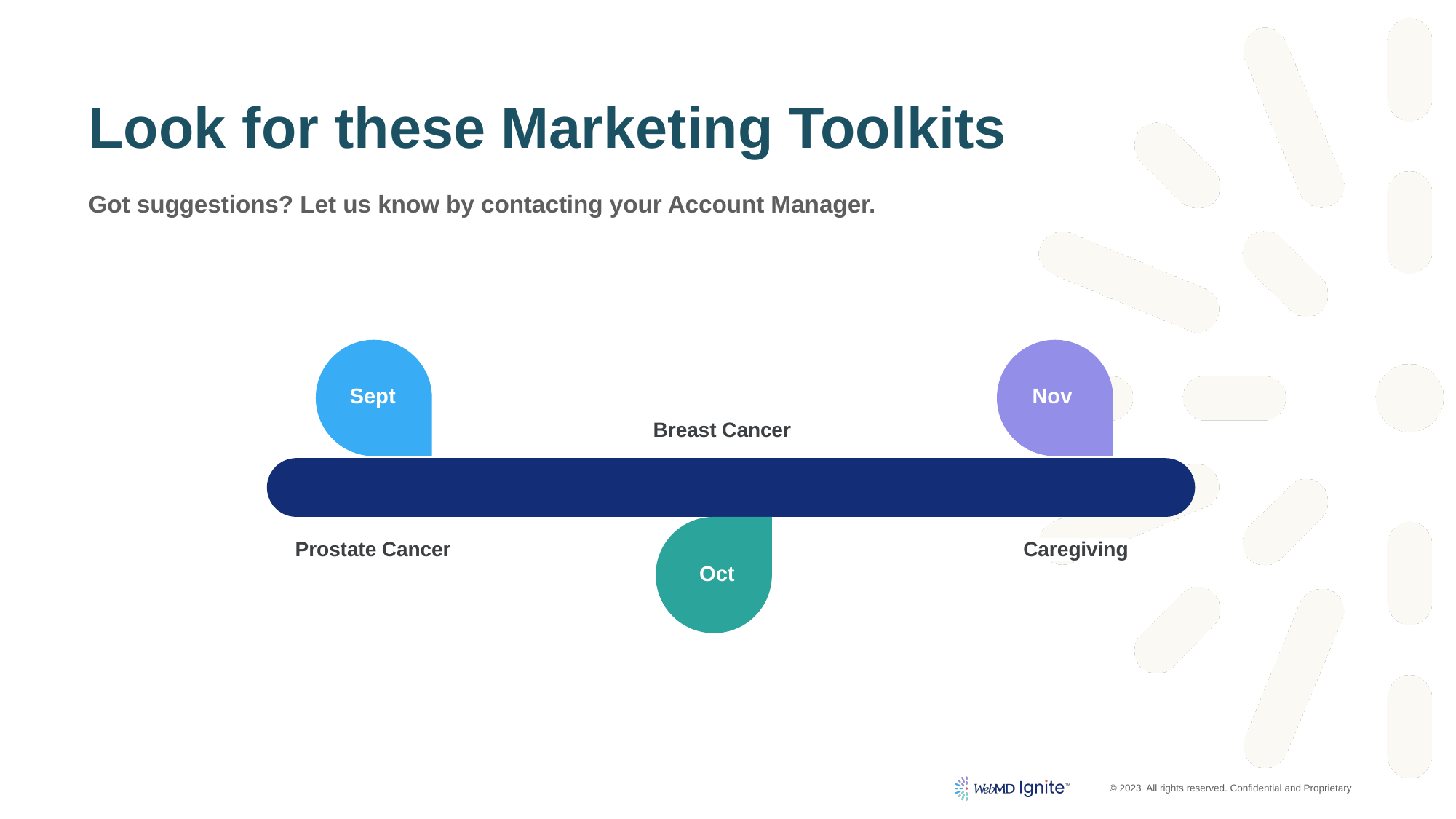

# Look for these Marketing Toolkits
Got suggestions? Let us know by contacting your Account Manager.
Breast Cancer
Sept
Nov
Prostate Cancer
Caregiving
Oct